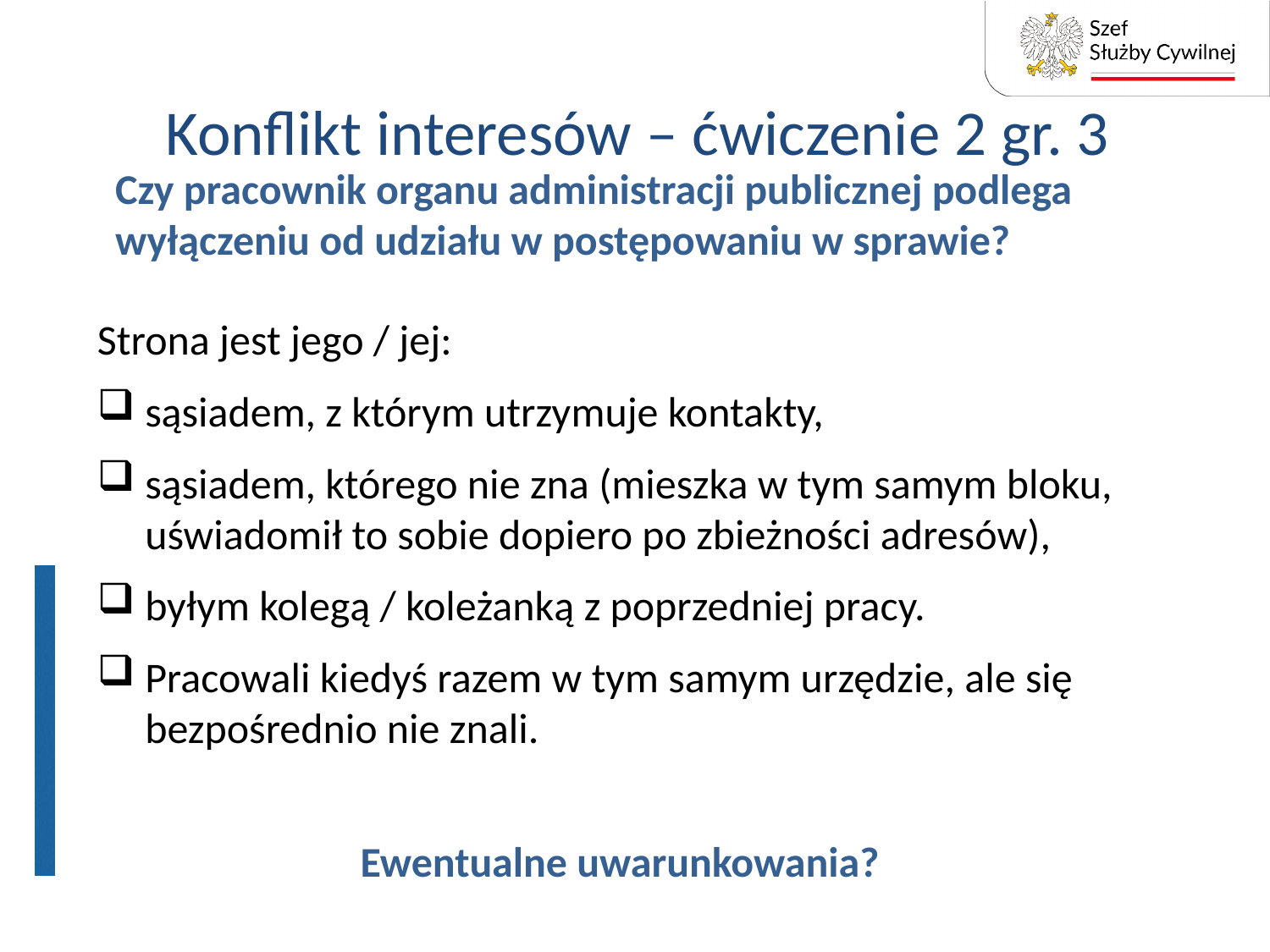

# Konflikt interesów – ćwiczenie 2 gr. 3
Czy pracownik organu administracji publicznej podlega wyłączeniu od udziału w postępowaniu w sprawie?
Strona jest jego / jej:
sąsiadem, z którym utrzymuje kontakty,
sąsiadem, którego nie zna (mieszka w tym samym bloku, uświadomił to sobie dopiero po zbieżności adresów),
byłym kolegą / koleżanką z poprzedniej pracy.
Pracowali kiedyś razem w tym samym urzędzie, ale się bezpośrednio nie znali.

Ewentualne uwarunkowania?